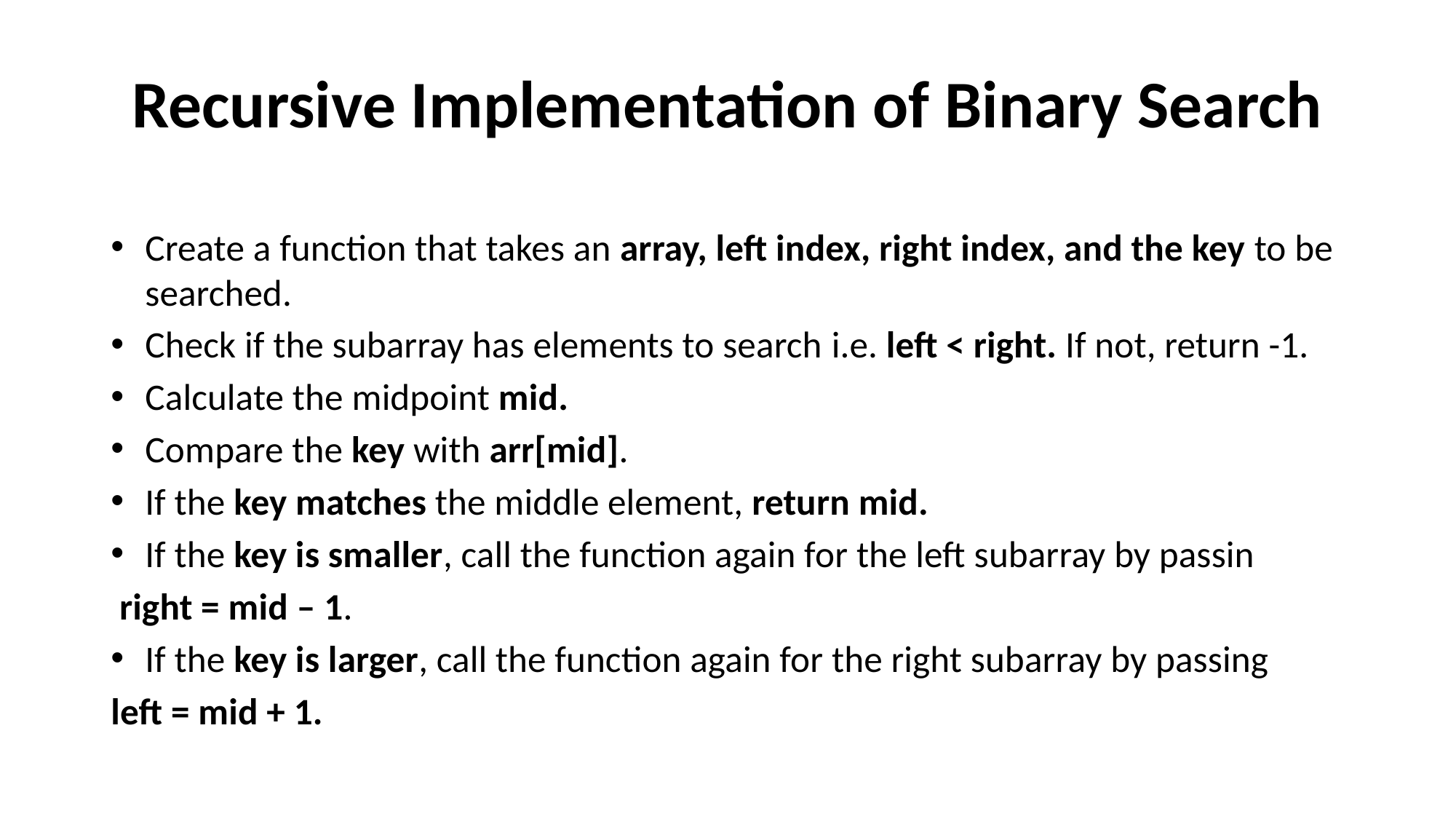

# Recursive Implementation of Binary Search
Create a function that takes an array, left index, right index, and the key to be searched.
Check if the subarray has elements to search i.e. left < right. If not, return -1.
Calculate the midpoint mid.
Compare the key with arr[mid].
If the key matches the middle element, return mid.
If the key is smaller, call the function again for the left subarray by passin
 right = mid – 1.
If the key is larger, call the function again for the right subarray by passing
left = mid + 1.